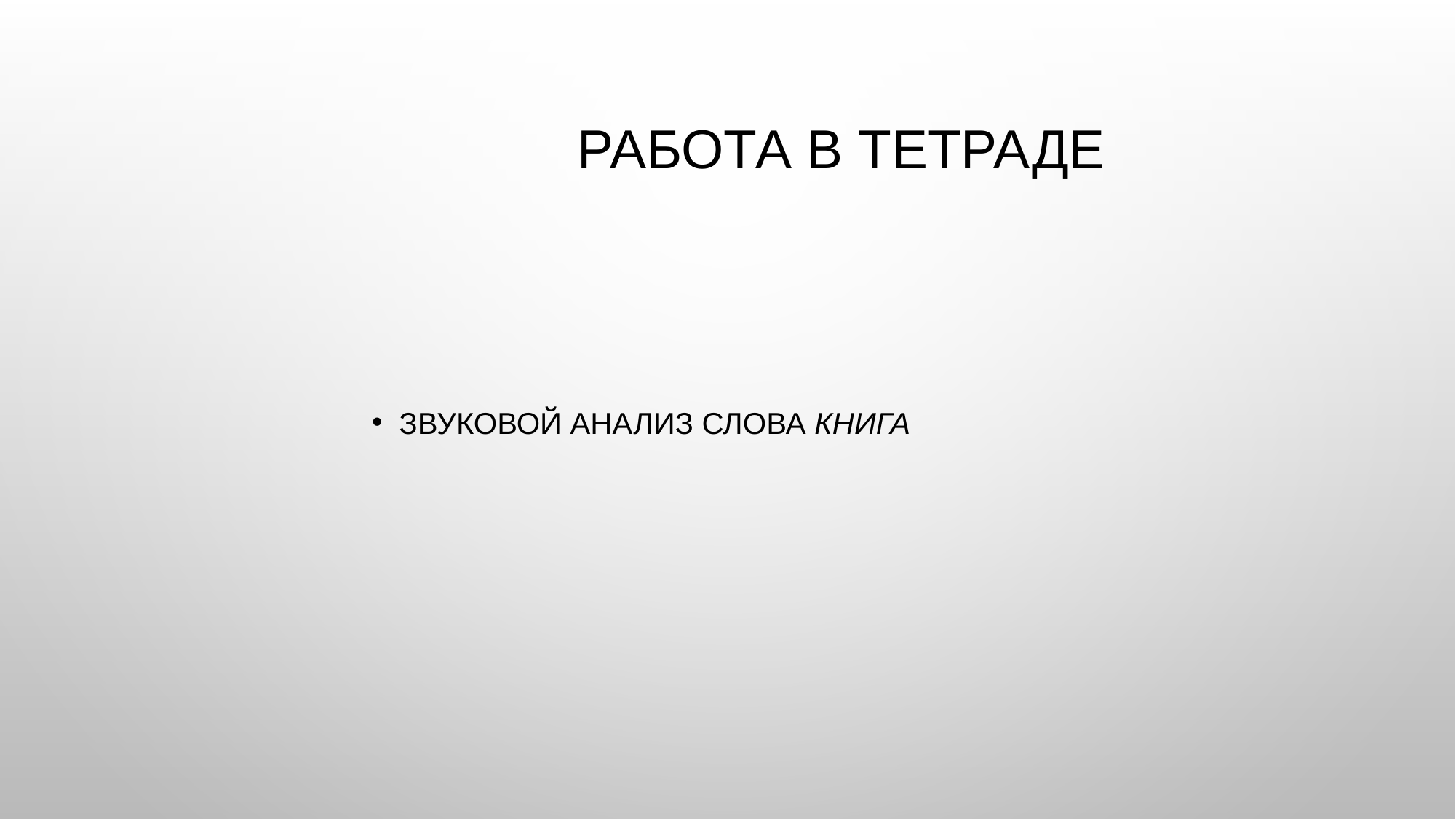

# Работа в тетраде
Звуковой анализ слова книга